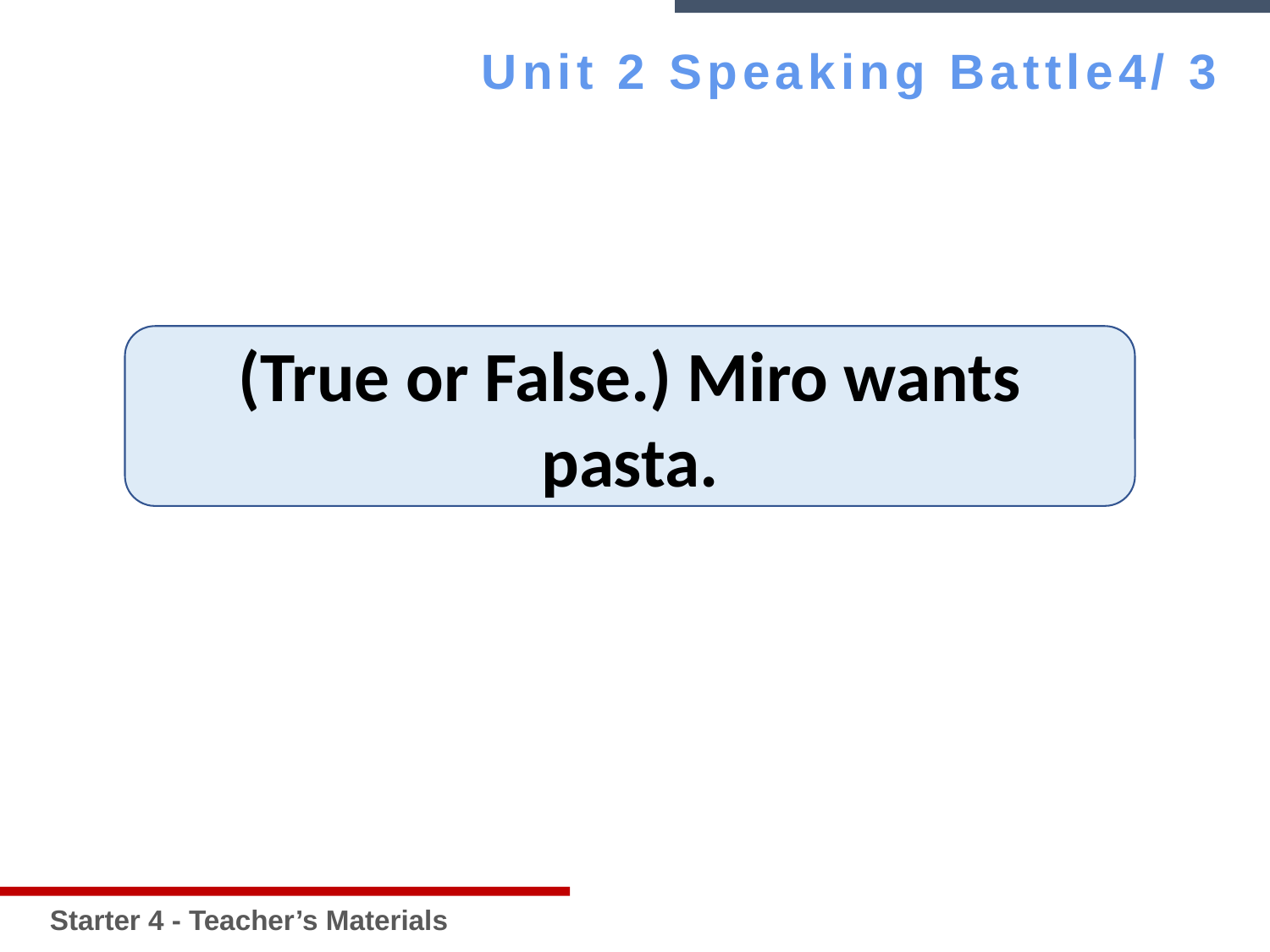

Starter 4 - Teacher’s Materials
Unit 2 Speaking Battle4/ 3
(True or False.) Miro wants pasta.